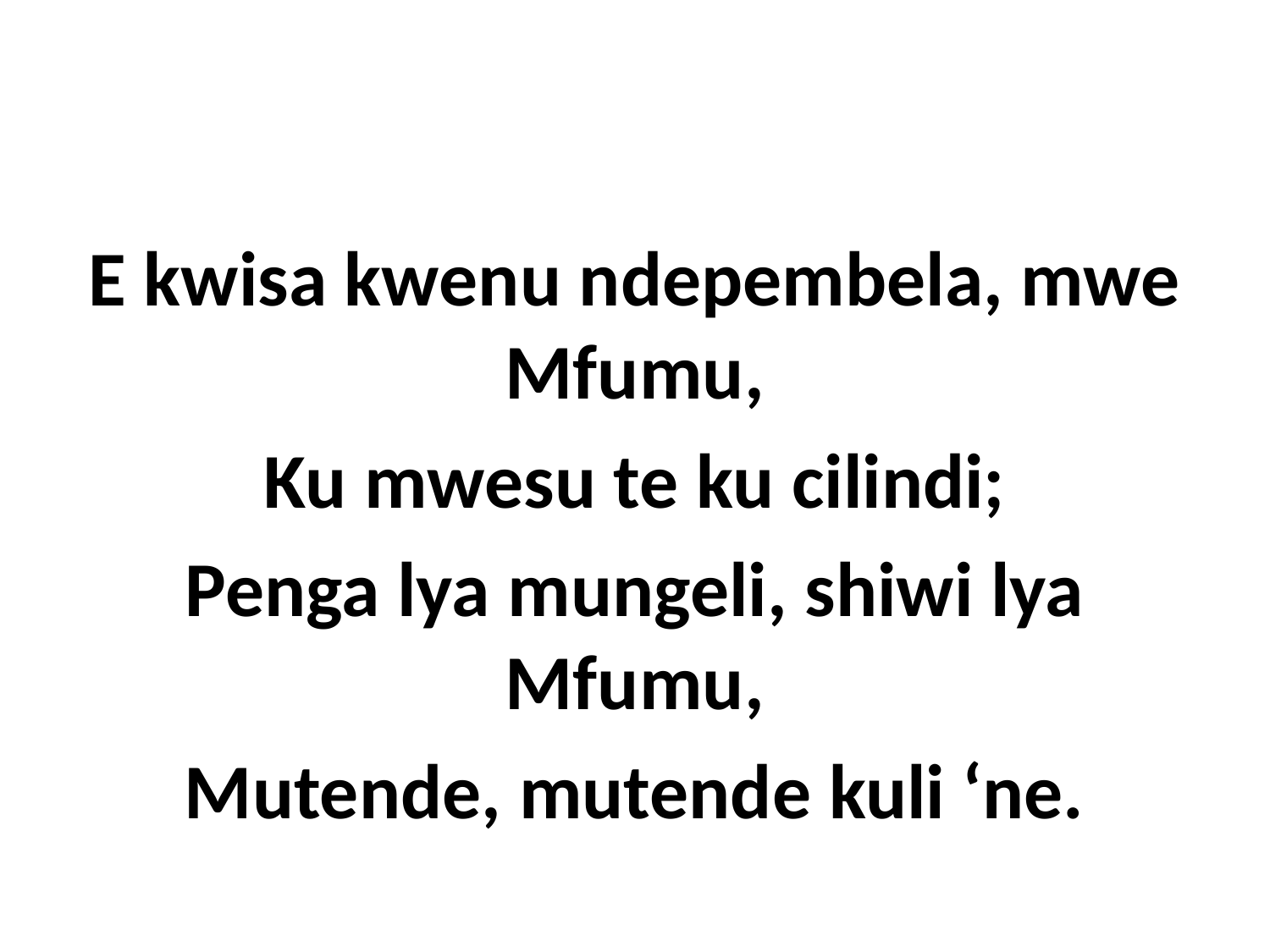

E kwisa kwenu ndepembela, mwe Mfumu,
Ku mwesu te ku cilindi;
Penga lya mungeli, shiwi lya Mfumu,
Mutende, mutende kuli ‘ne.